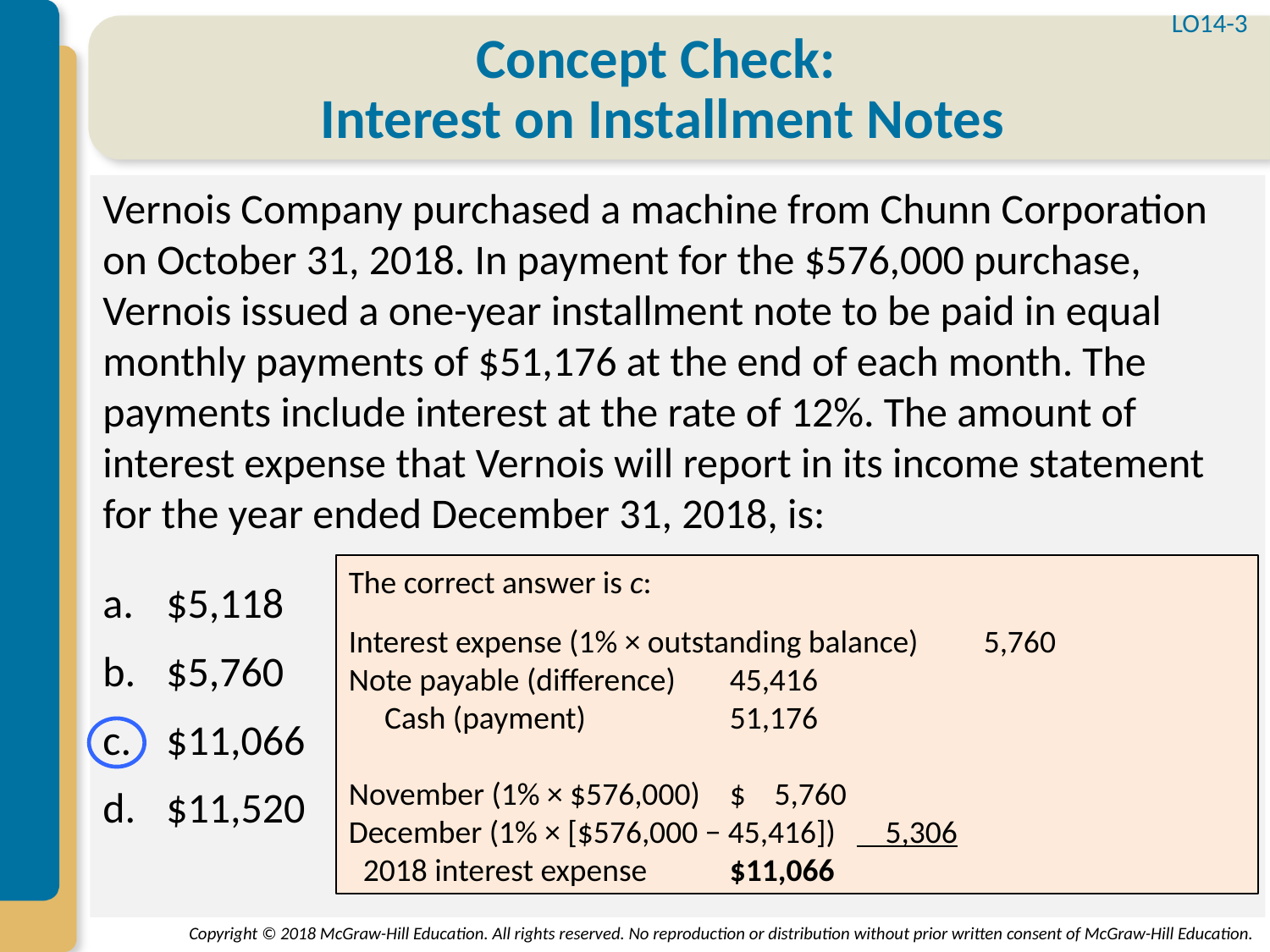

LO14-3
# Concept Check: Interest on Installment Notes
Vernois Company purchased a machine from Chunn Corporation on October 31, 2018. In payment for the $576,000 purchase, Vernois issued a one-year installment note to be paid in equal monthly payments of $51,176 at the end of each month. The payments include interest at the rate of 12%. The amount of interest expense that Vernois will report in its income statement for the year ended December 31, 2018, is:
$5,118
$5,760
$11,066
$11,520

The correct answer is c:
Interest expense (1% × outstanding balance)	5,760
Note payable (difference)	45,416
     Cash (payment)		51,176

November (1% × $576,000)	$    5,760
December (1% × [$576,000 − 45,416])	    5,306
  2018 interest expense	$11,066